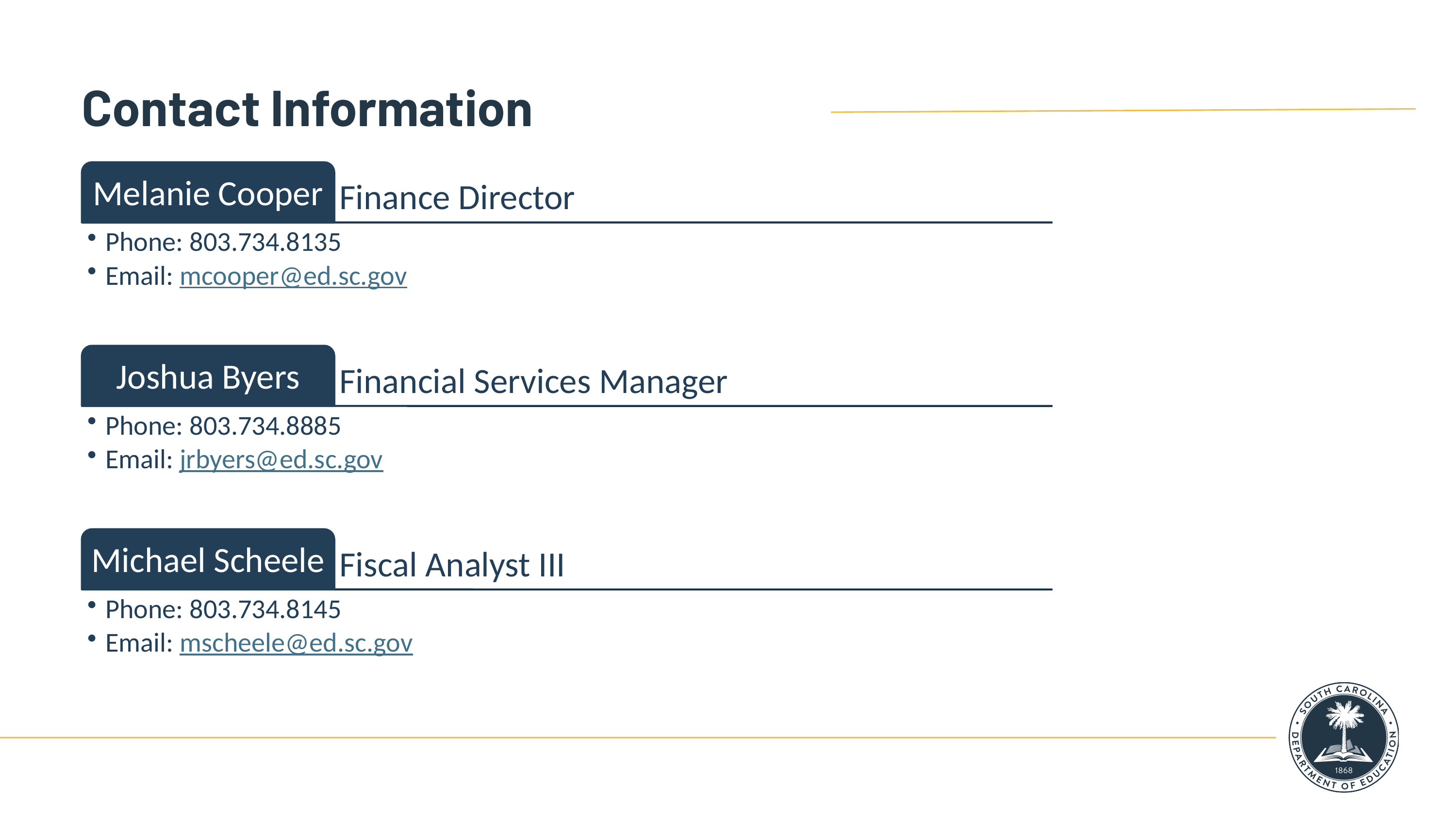

Contact Information

Finance Director
Melanie Cooper
Phone: 803.734.8135
Email: mcooper@ed.sc.gov
Financial Services Manager
Joshua Byers
Phone: 803.734.8885
Email: jrbyers@ed.sc.gov
Fiscal Analyst III
Michael Scheele
Phone: 803.734.8145
Email: mscheele@ed.sc.gov